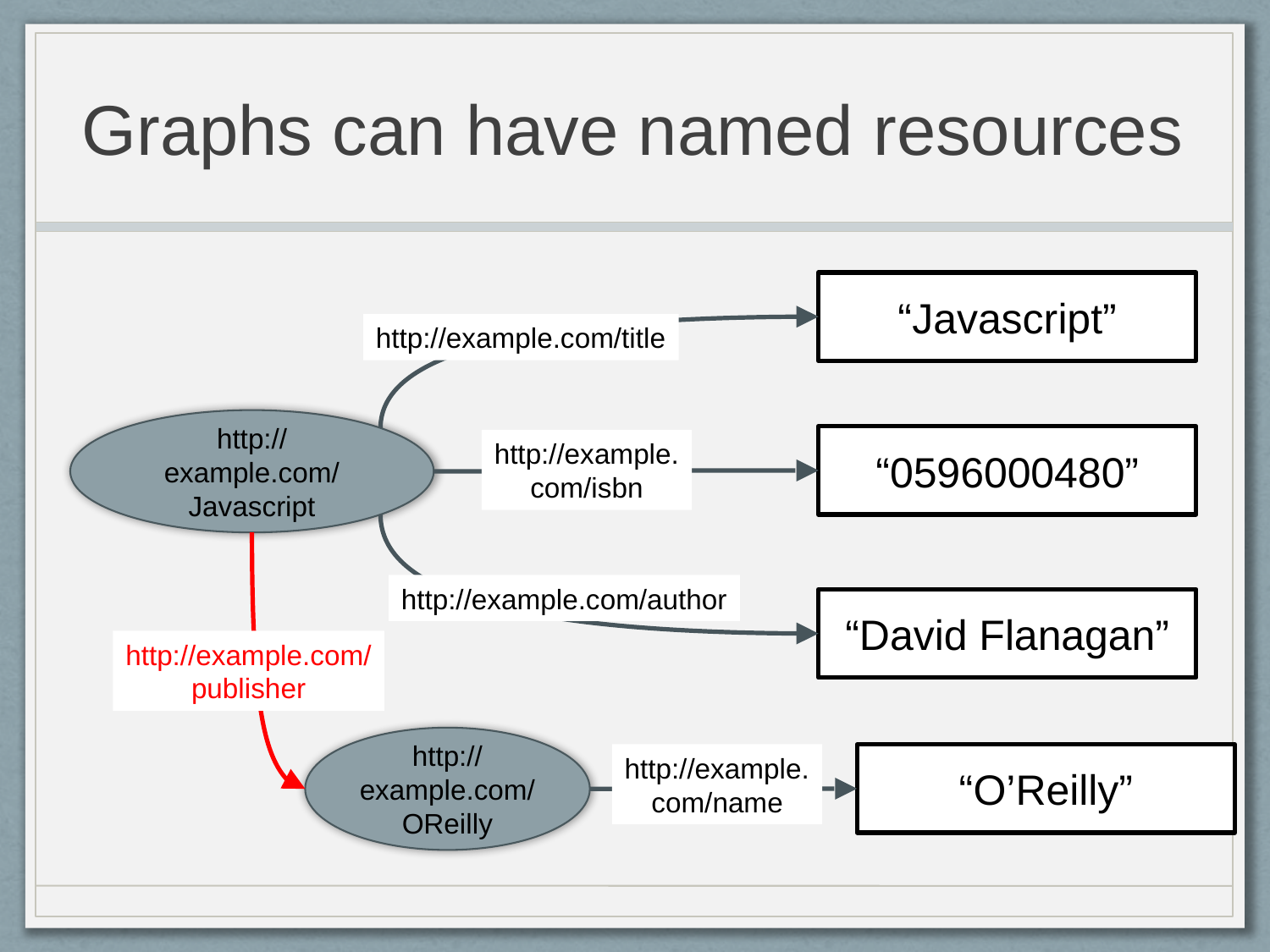

# Graphs can have named resources
“Javascript”
http://example.com/title
http://example.com/Javascript
“0596000480”
http://example.
com/isbn
http://example.com/author
“David Flanagan”
http://example.com/
publisher
http://example.com/OReilly
http://example.
com/name
“O’Reilly”